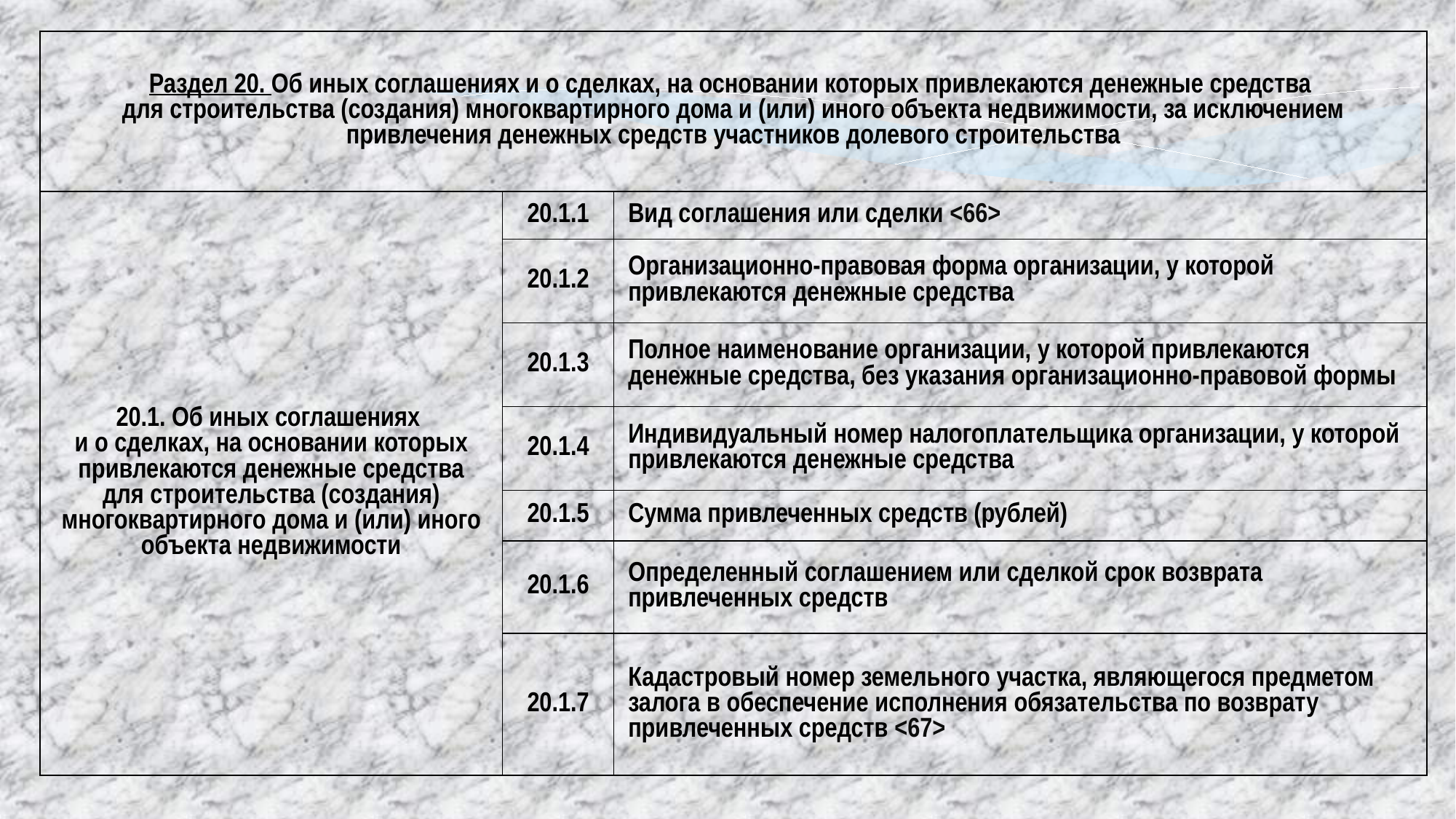

| Раздел 20. Об иных соглашениях и о сделках, на основании которых привлекаются денежные средства для строительства (создания) многоквартирного дома и (или) иного объекта недвижимости, за исключением привлечения денежных средств участников долевого строительства |  |  |
| --- | --- | --- |
| 20.1. Об иных соглашениях и о сделках, на основании которых привлекаются денежные средства для строительства (создания) многоквартирного дома и (или) иного объекта недвижимости | 20.1.1 | Вид соглашения или сделки <66> |
|  | 20.1.2 | Организационно-правовая форма организации, у которой привлекаются денежные средства |
|  | 20.1.3 | Полное наименование организации, у которой привлекаются денежные средства, без указания организационно-правовой формы |
|  | 20.1.4 | Индивидуальный номер налогоплательщика организации, у которой привлекаются денежные средства |
|  | 20.1.5 | Сумма привлеченных средств (рублей) |
|  | 20.1.6 | Определенный соглашением или сделкой срок возврата привлеченных средств |
|  | 20.1.7 | Кадастровый номер земельного участка, являющегося предметом залога в обеспечение исполнения обязательства по возврату привлеченных средств <67> |